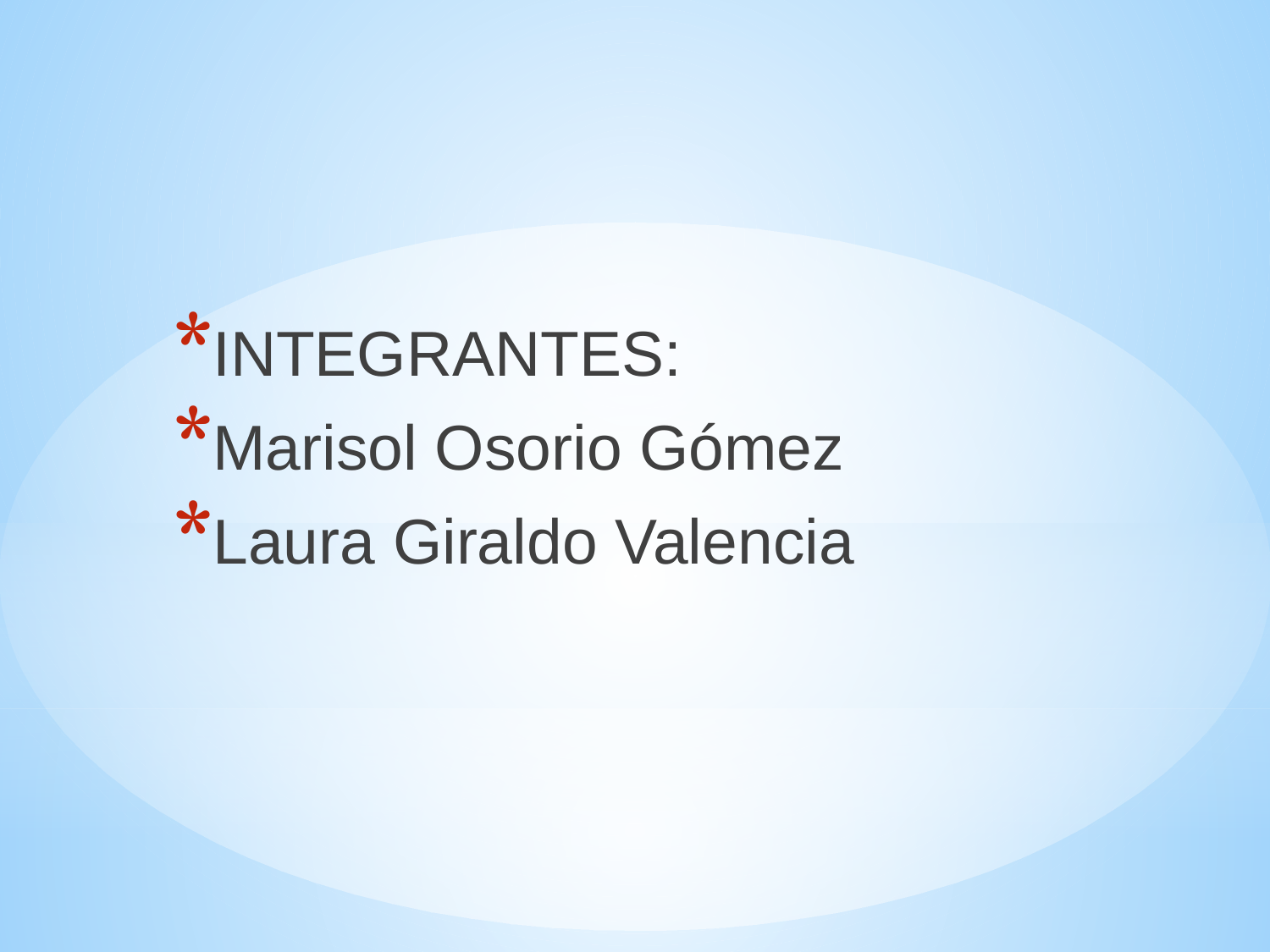

INTEGRANTES:
Marisol Osorio Gómez
Laura Giraldo Valencia